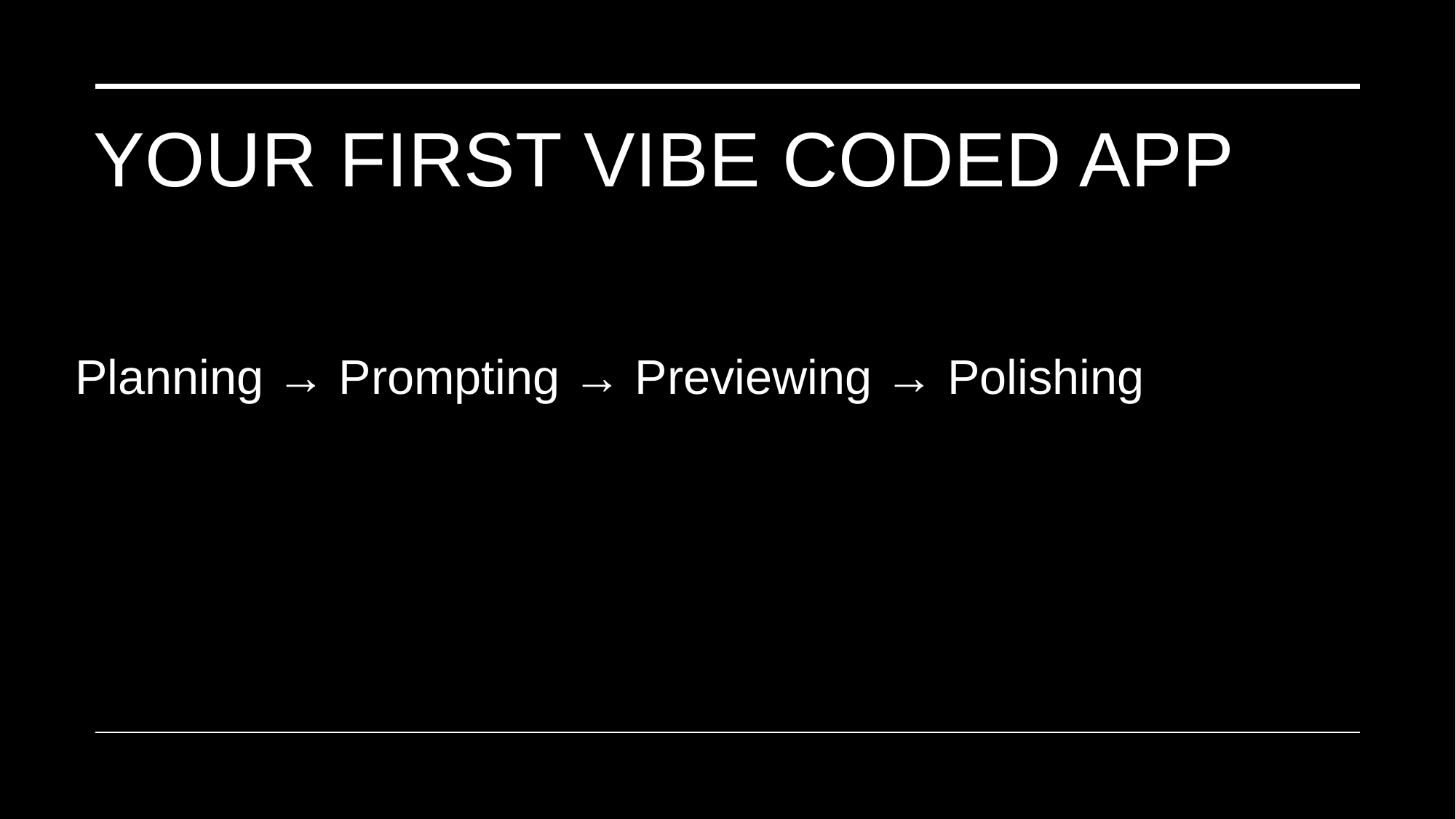

# Your First Vibe Coded App
Planning → Prompting → Previewing → Polishing